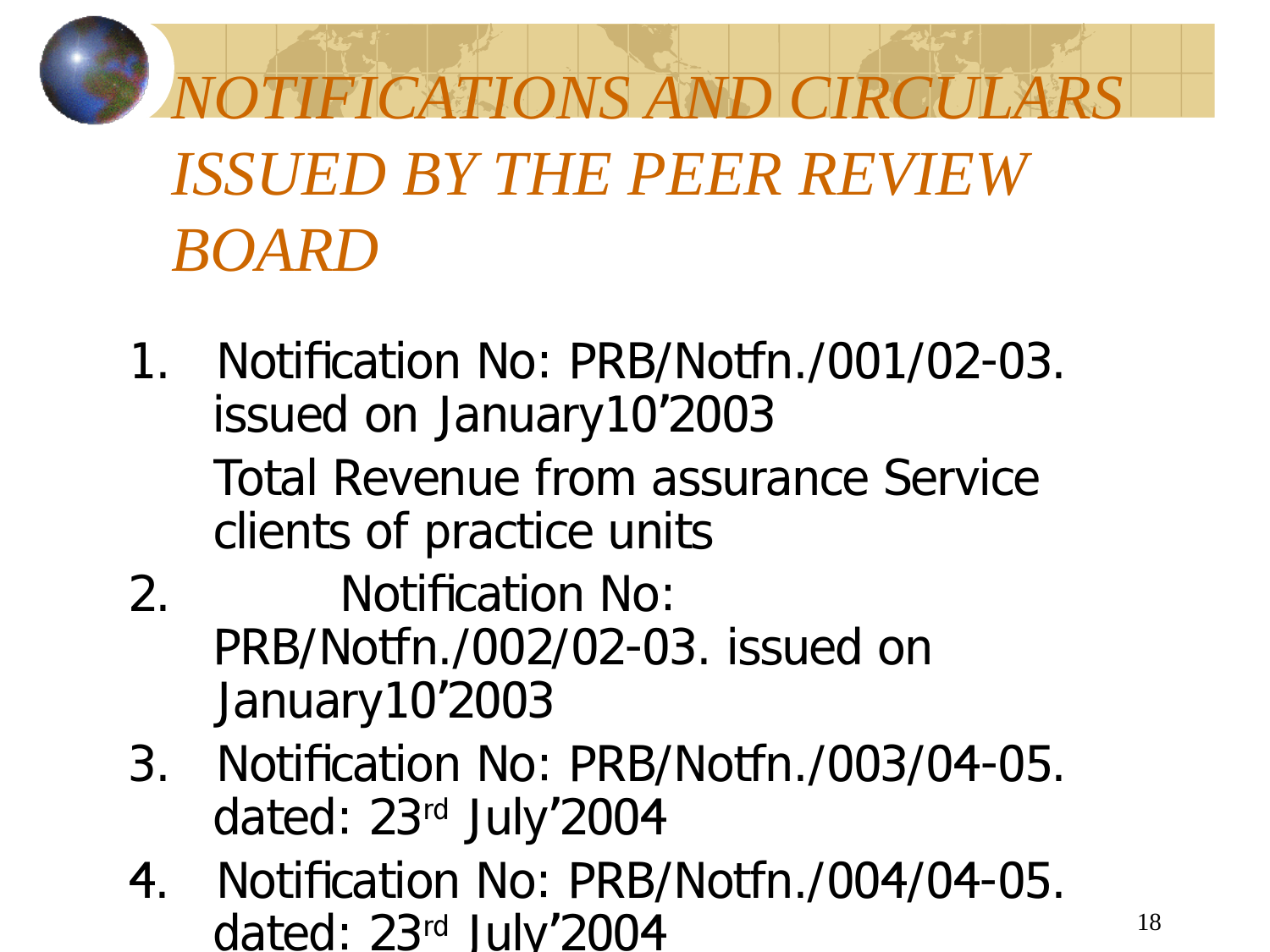

# NOTIFICATIONS AND CIRCULARS ISSUED BY THE PEER REVIEW BOARD
1.   Notification No: PRB/Notfn./001/02-03. issued on January10’2003
	Total Revenue from assurance Service clients of practice units
2.   	Notification No: PRB/Notfn./002/02-03. issued on January10’2003
3.   Notification No: PRB/Notfn./003/04-05. dated: 23rd July’2004
4.   Notification No: PRB/Notfn./004/04-05. dated: 23rd July’2004

18